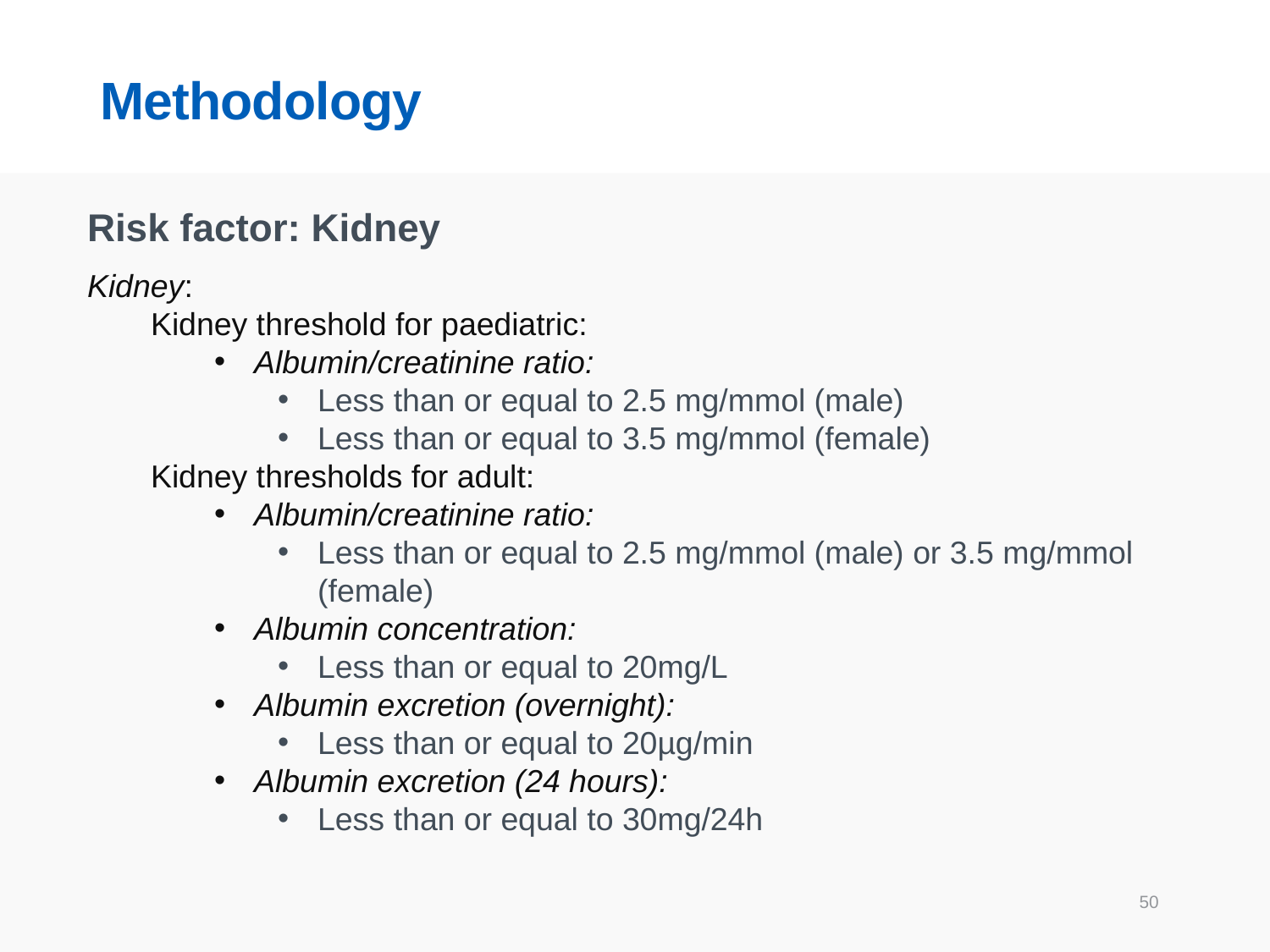

# Methodology
Risk factor: Kidney

Kidney:
Kidney threshold for paediatric:
Albumin/creatinine ratio:
Less than or equal to 2.5 mg/mmol (male)
Less than or equal to 3.5 mg/mmol (female)
Kidney thresholds for adult:
Albumin/creatinine ratio:
Less than or equal to 2.5 mg/mmol (male) or 3.5 mg/mmol (female)
Albumin concentration:
Less than or equal to 20mg/L
Albumin excretion (overnight):
Less than or equal to 20µg/min
Albumin excretion (24 hours):
Less than or equal to 30mg/24h
50